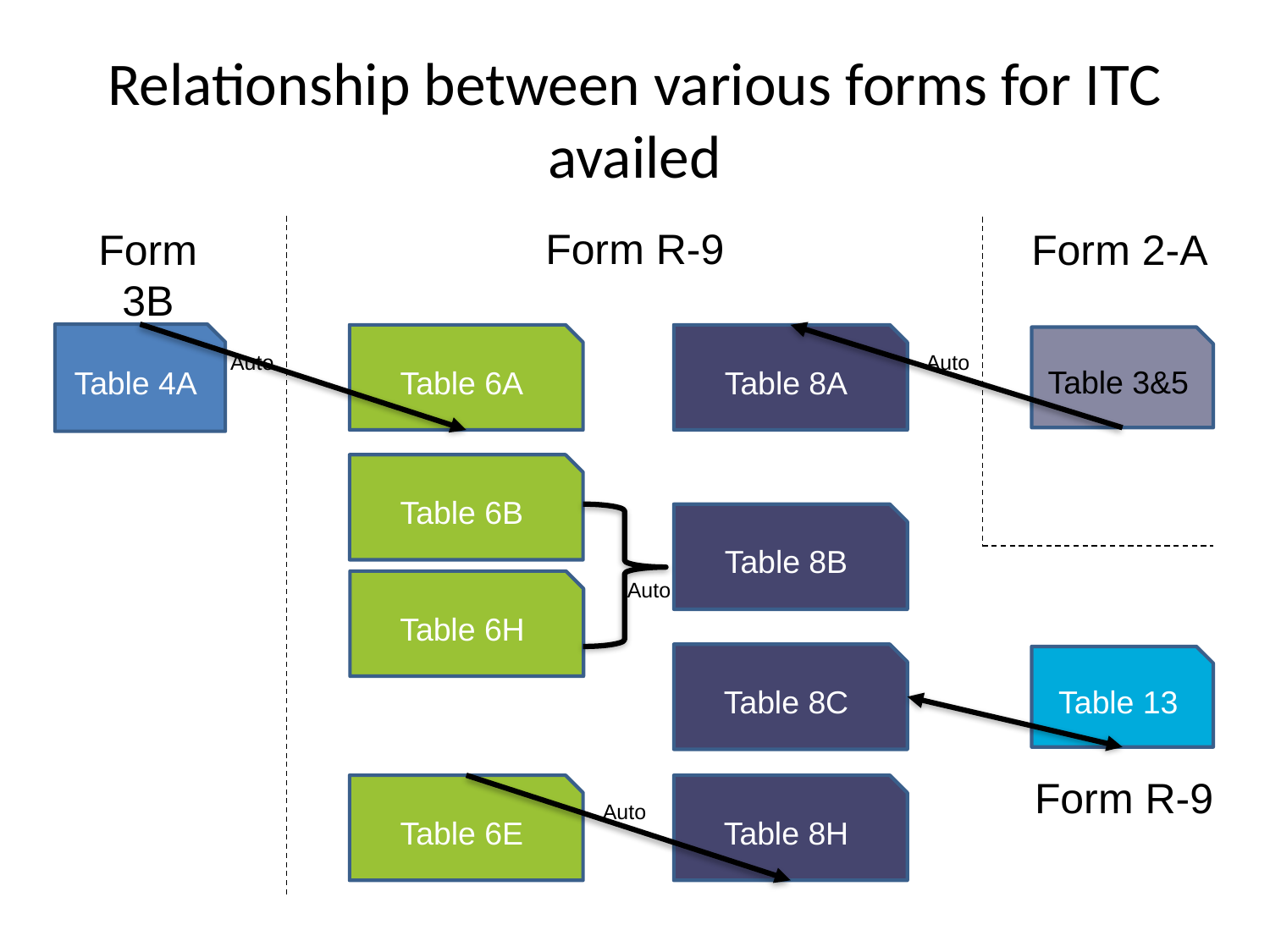

# Relationship between various forms for ITC availed
Form R-9
Form 2-A
Form 3B
Table 4A
Table 6A
Table 8A
Table 3&5
Auto
Auto
Table 6B

Table 8B
Auto
Table 6H
Table 8C
Table 13
Form R-9
Table 6E
Table 8H
Auto